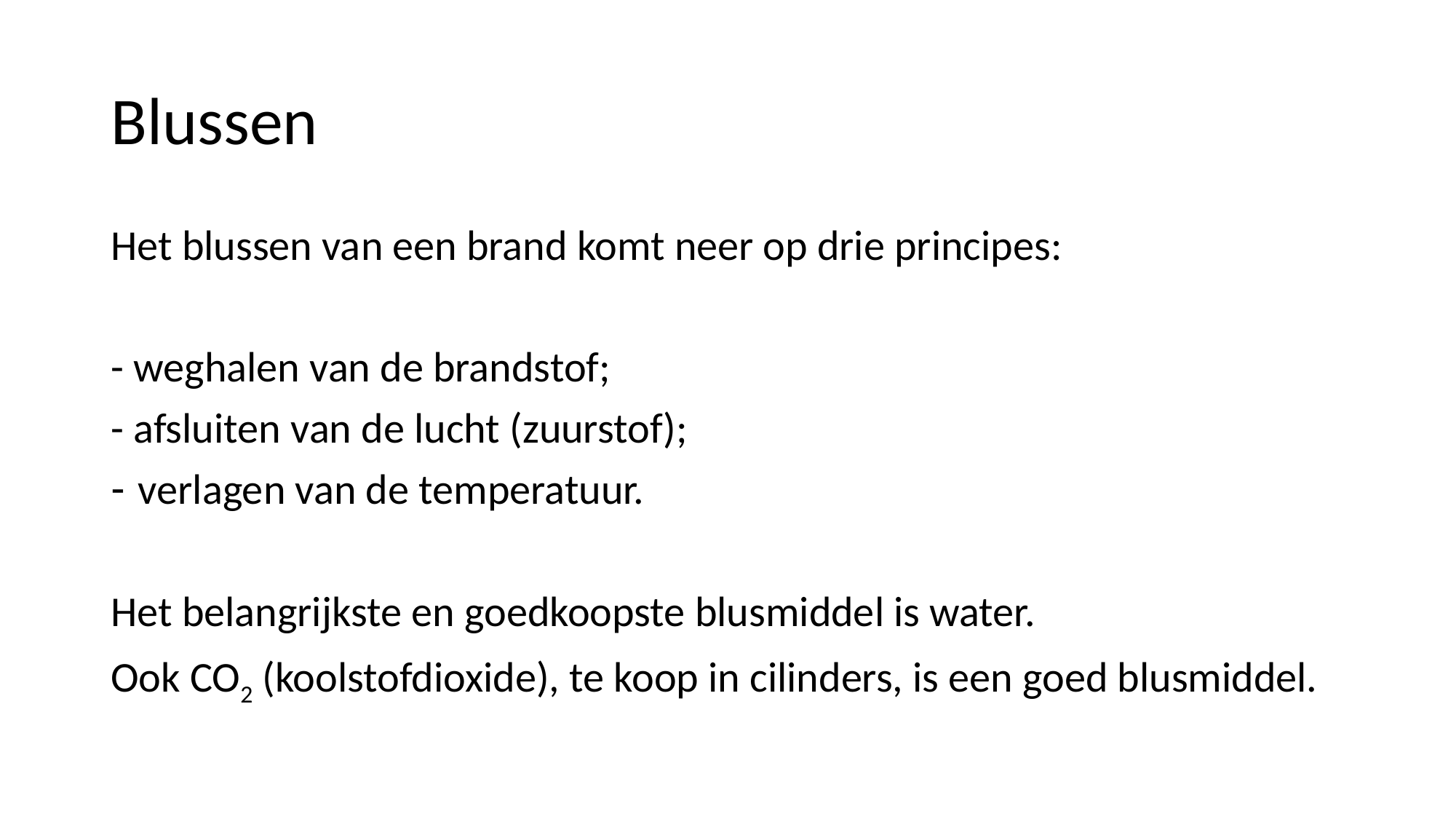

# Blussen
Het blussen van een brand komt neer op drie principes:

- weghalen van de brandstof;
- afsluiten van de lucht (zuurstof);
verlagen van de temperatuur.

Het belangrijkste en goedkoopste blusmiddel is water.
Ook CO2 (koolstofdioxide), te koop in cilinders, is een goed blusmiddel.